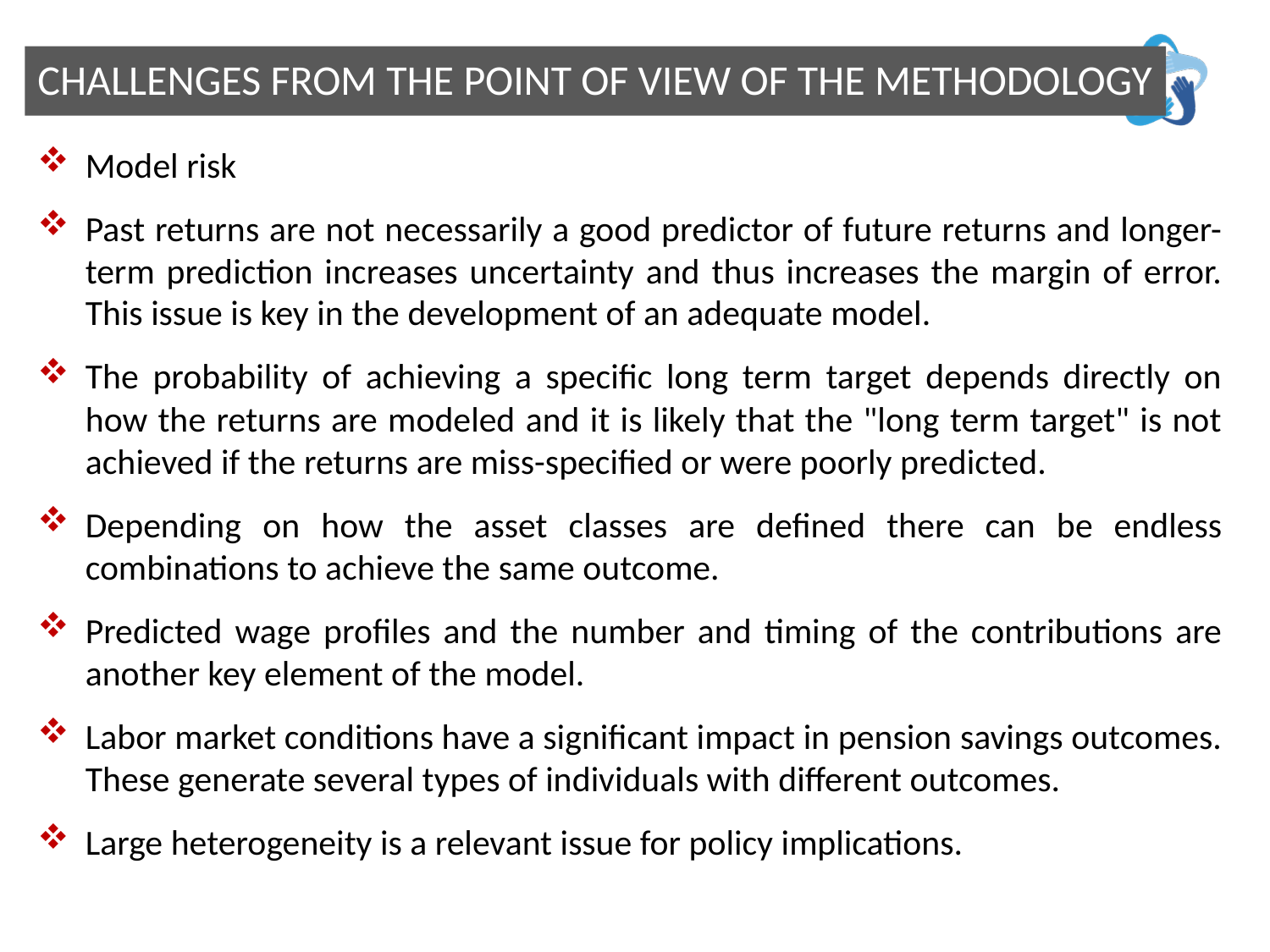

Challenges from the point of view of the methodology
Model risk
Past returns are not necessarily a good predictor of future returns and longer-term prediction increases uncertainty and thus increases the margin of error. This issue is key in the development of an adequate model.
The probability of achieving a specific long term target depends directly on how the returns are modeled and it is likely that the "long term target" is not achieved if the returns are miss-specified or were poorly predicted.
Depending on how the asset classes are defined there can be endless combinations to achieve the same outcome.
Predicted wage profiles and the number and timing of the contributions are another key element of the model.
Labor market conditions have a significant impact in pension savings outcomes. These generate several types of individuals with different outcomes.
Large heterogeneity is a relevant issue for policy implications.